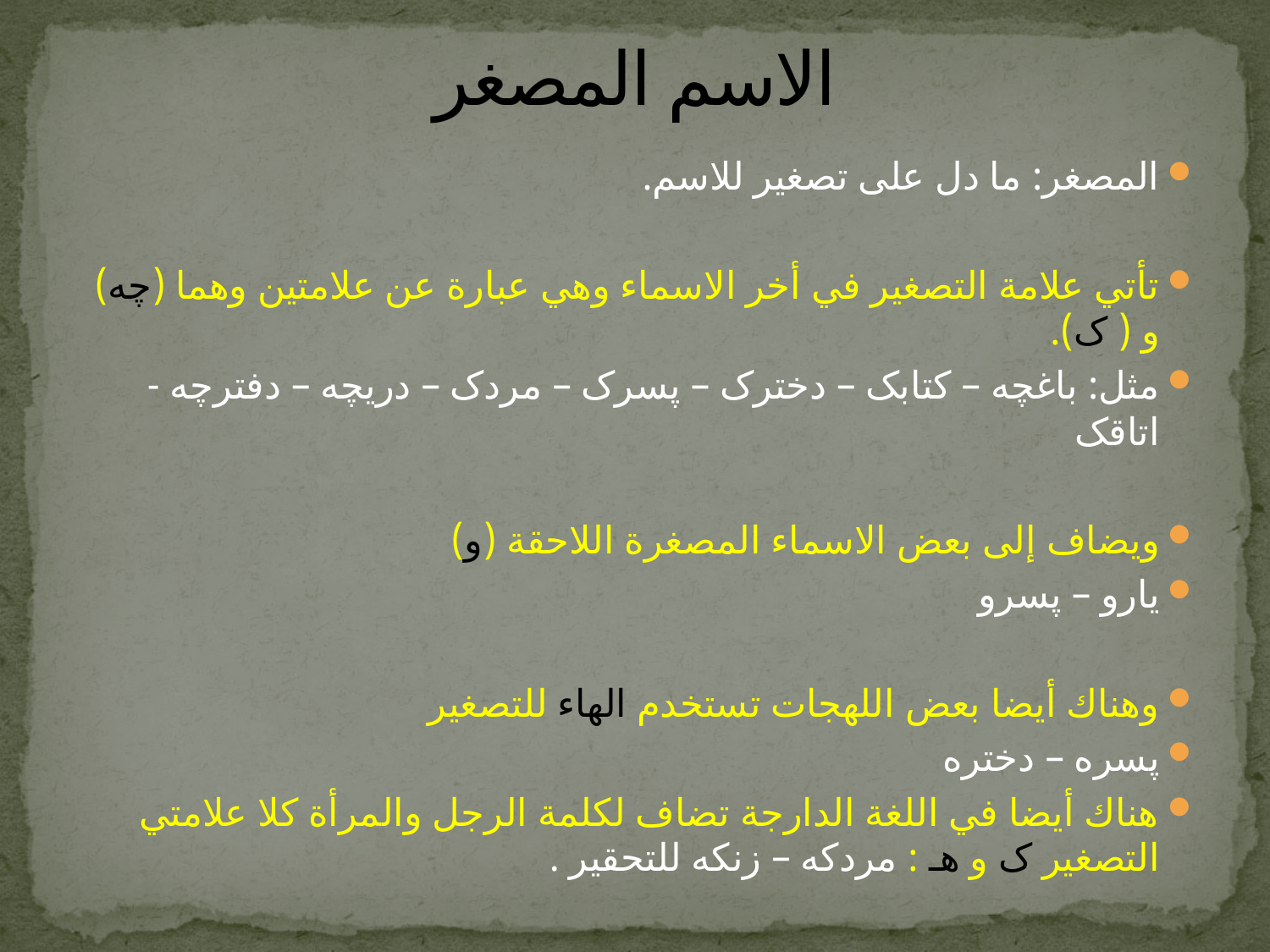

# الاسم المصغر
المصغر: ما دل على تصغير للاسم.

تأتي علامة التصغير في أخر الاسماء وهي عبارة عن علامتين وهما (چه) و ( ک).
مثل: باغچه – کتابک – دخترک – پسرک – مردک – دریچه – دفترچه - اتاقک

ویضاف إلى بعض الاسماء المصغرة اللاحقة (و)
يارو – پسرو

وهناك أيضا بعض اللهجات تستخدم الهاء للتصغير
پسره – دختره
هناك أيضا في اللغة الدارجة تضاف لكلمة الرجل والمرأة كلا علامتي التصغير ک و هـ : مردکه – زنکه للتحقیر .